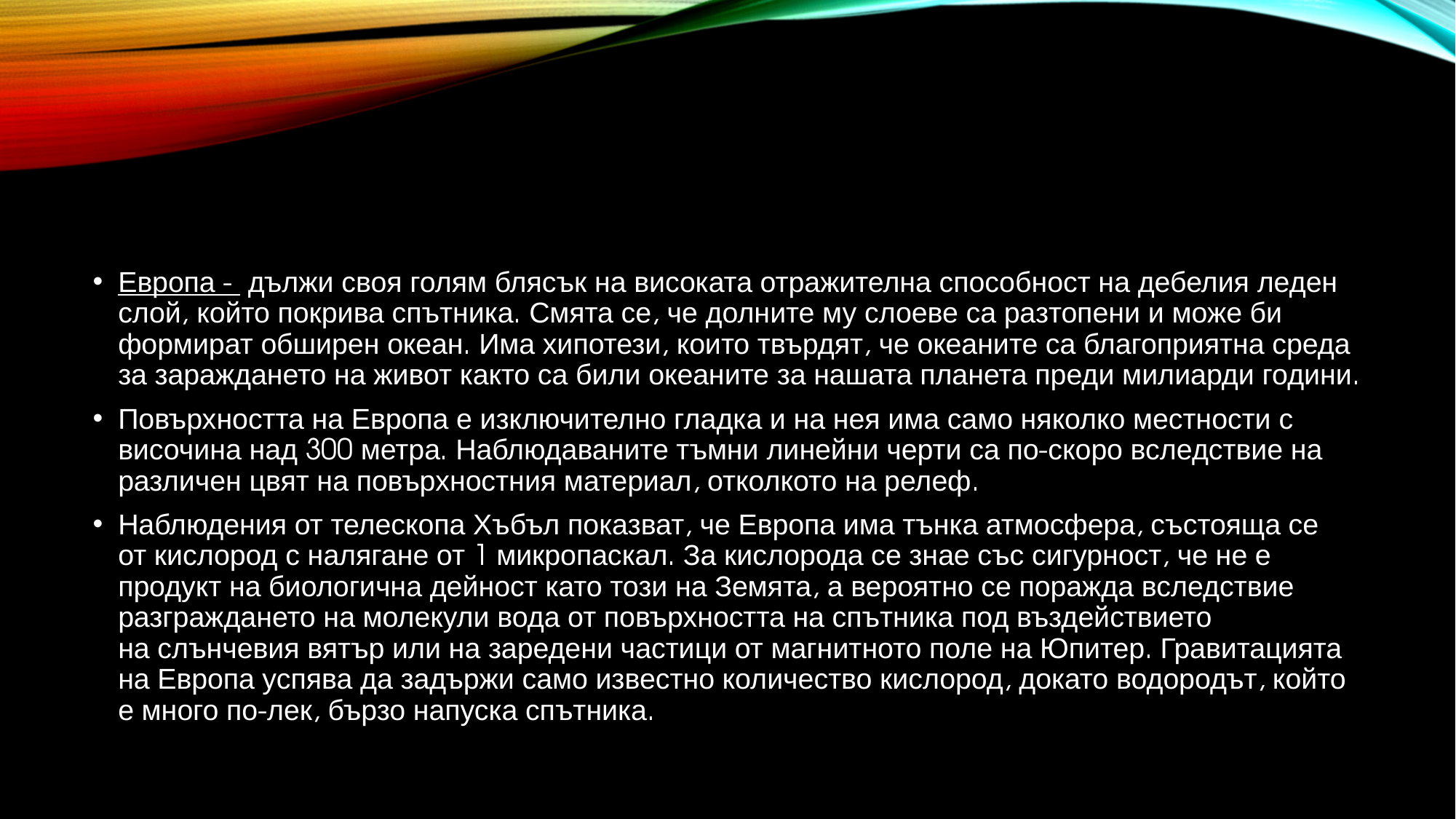

Европа -  дължи своя голям блясък на високата отражителна способност на дебелия леден слой, който покрива спътника. Смята се, че долните му слоеве са разтопени и може би формират обширен океан. Има хипотези, които твърдят, че океаните са благоприятна среда за зараждането на живот както са били океаните за нашата планета преди милиарди години.
Повърхността на Европа е изключително гладка и на нея има само няколко местности с височина над 300 метра. Наблюдаваните тъмни линейни черти са по-скоро вследствие на различен цвят на повърхностния материал, отколкото на релеф.
Наблюдения от телескопа Хъбъл показват, че Европа има тънка атмосфера, състояща се от кислород с налягане от 1 микропаскал. За кислорода се знае със сигурност, че не е продукт на биологична дейност като този на Земята, а вероятно се поражда вследствие разграждането на молекули вода от повърхността на спътника под въздействието на слънчевия вятър или на заредени частици от магнитното поле на Юпитер. Гравитацията на Европа успява да задържи само известно количество кислород, докато водородът, който е много по-лек, бързо напуска спътника.